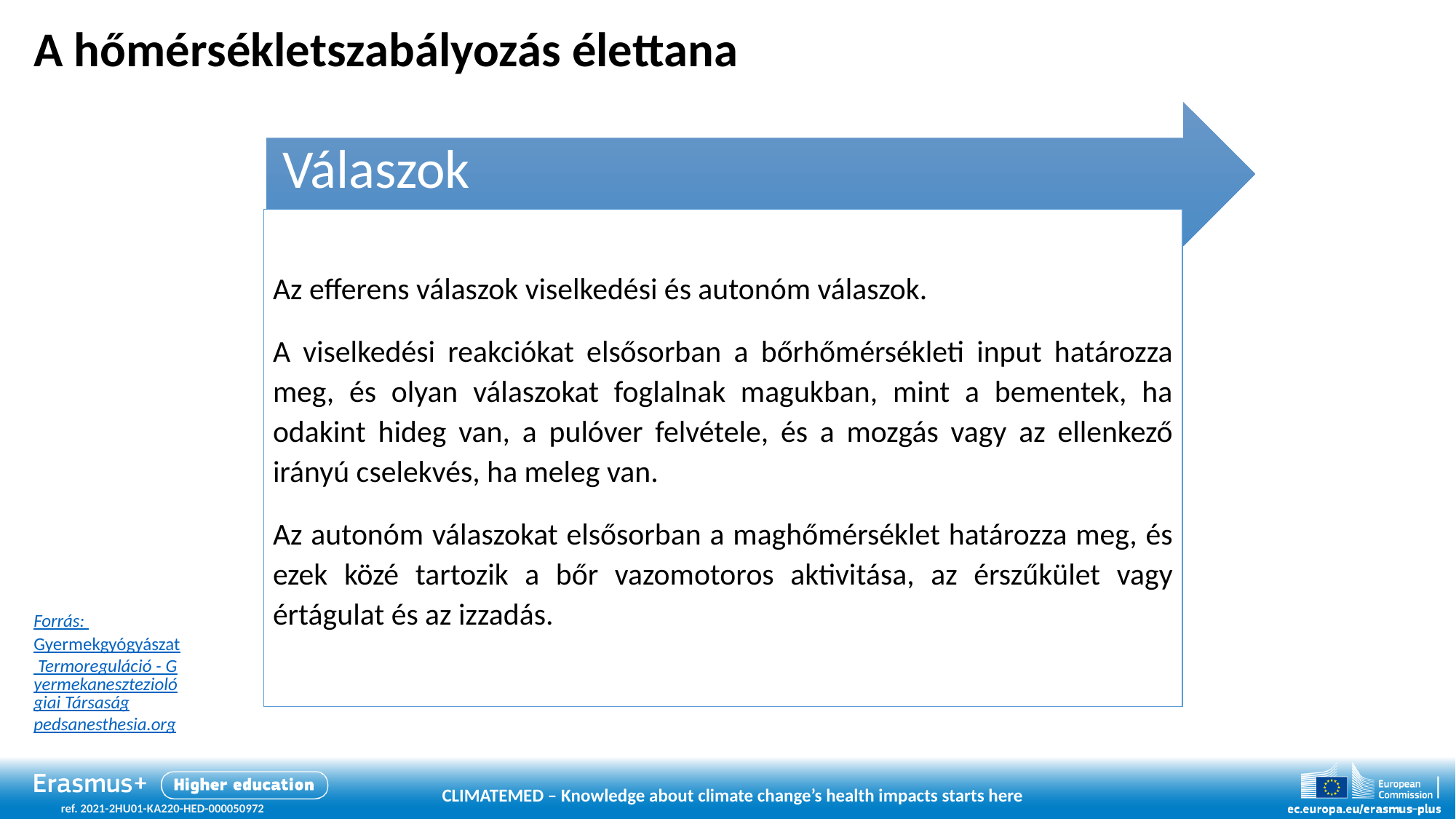

# A hőmérsékletszabályozás élettana
Válaszok

Az efferens válaszok viselkedési és autonóm válaszok.
A viselkedési reakciókat elsősorban a bőrhőmérsékleti input határozza meg, és olyan válaszokat foglalnak magukban, mint a bementek, ha odakint hideg van, a pulóver felvétele, és a mozgás vagy az ellenkező irányú cselekvés, ha meleg van.
Az autonóm válaszokat elsősorban a maghőmérséklet határozza meg, és ezek közé tartozik a bőr vazomotoros aktivitása, az érszűkület vagy értágulat és az izzadás.
Forrás: Gyermekgyógyászat Termoreguláció - Gyermekaneszteziológiai Társaság
pedsanesthesia.org